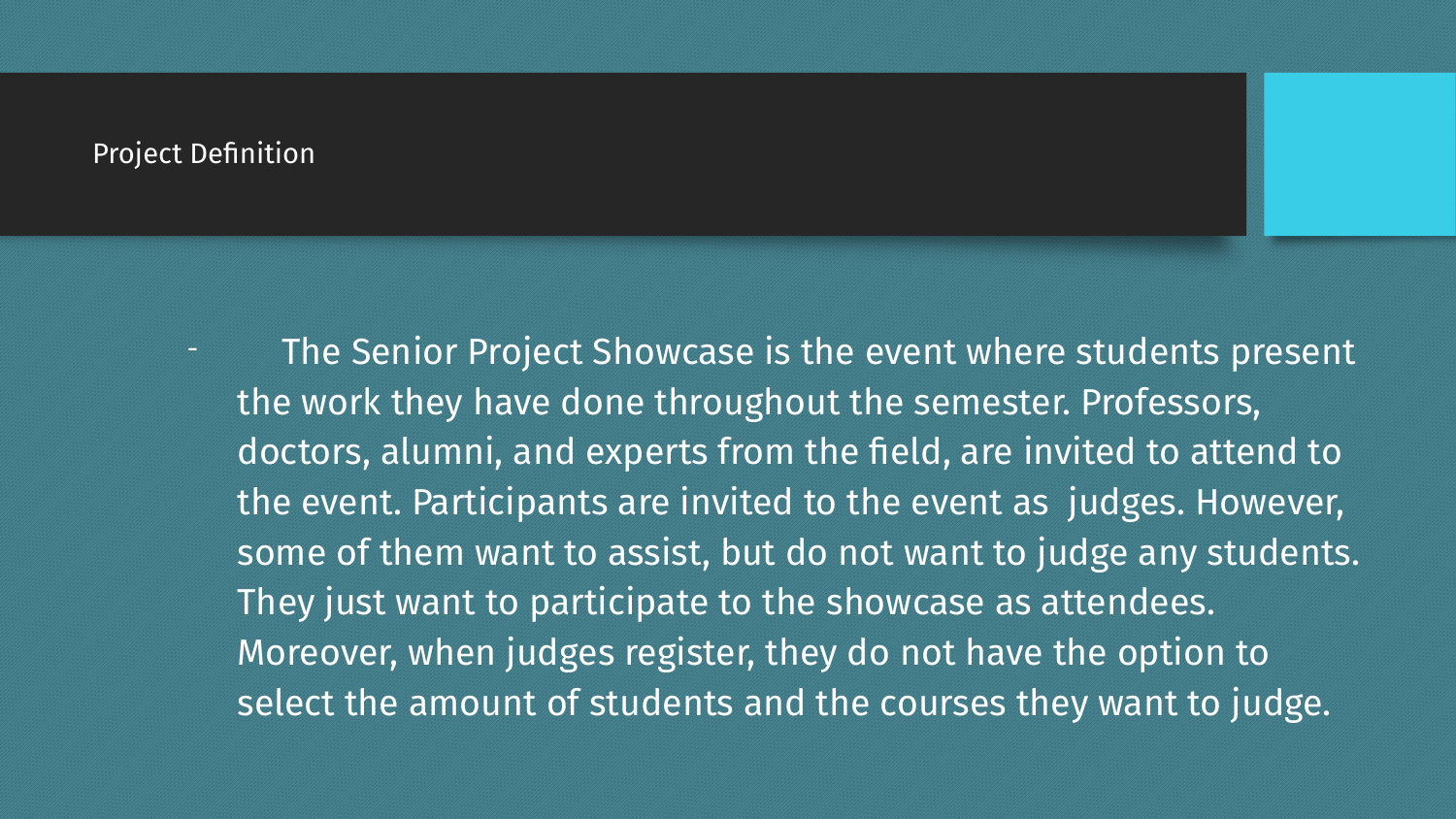

# Project Definition
     The Senior Project Showcase is the event where students present the work they have done throughout the semester. Professors, doctors, alumni, and experts from the field, are invited to attend to the event. Participants are invited to the event as  judges. However, some of them want to assist, but do not want to judge any students. They just want to participate to the showcase as attendees. Moreover, when judges register, they do not have the option to select the amount of students and the courses they want to judge.